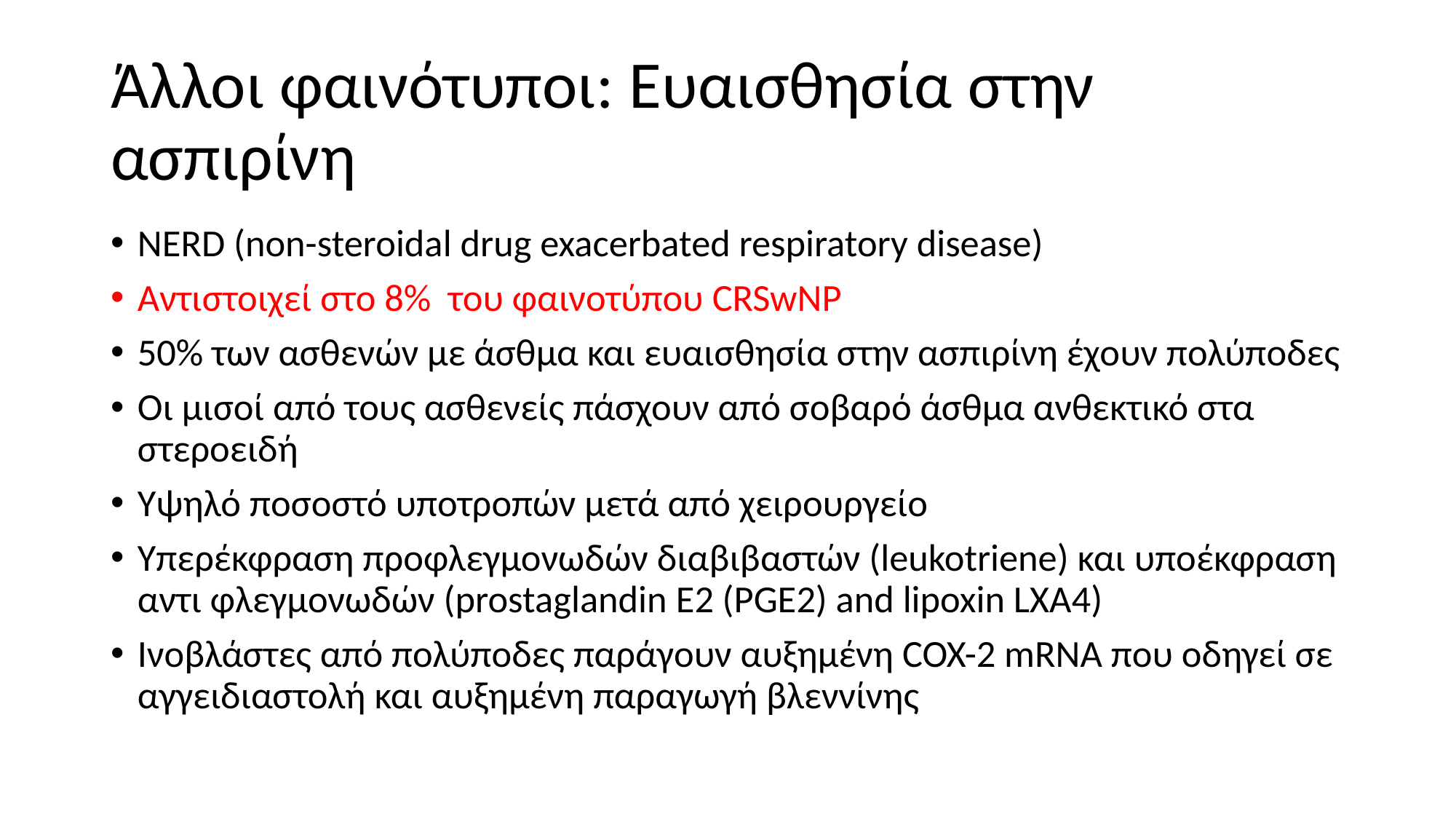

# Άλλοι φαινότυποι: Ευαισθησία στην ασπιρίνη
NERD (non-steroidal drug exacerbated respiratory disease)
Αντιστοιχεί στο 8%  του φαινοτύπου CRSwNP
50% των ασθενών με άσθμα και ευαισθησία στην ασπιρίνη έχουν πολύποδες
Οι μισοί από τους ασθενείς πάσχουν από σοβαρό άσθμα ανθεκτικό στα στεροειδή
Υψηλό ποσοστό υποτροπών μετά από χειρουργείο
Υπερέκφραση προφλεγμονωδών διαβιβαστών (leukotriene) και υποέκφραση αντι φλεγμονωδών (prostaglandin E2 (PGE2) and lipoxin LXA4)
Ινοβλάστες από πολύποδες παράγουν αυξημένη COX-2 mRNA που οδηγεί σε αγγειδιαστολή και αυξημένη παραγωγή βλεννίνης